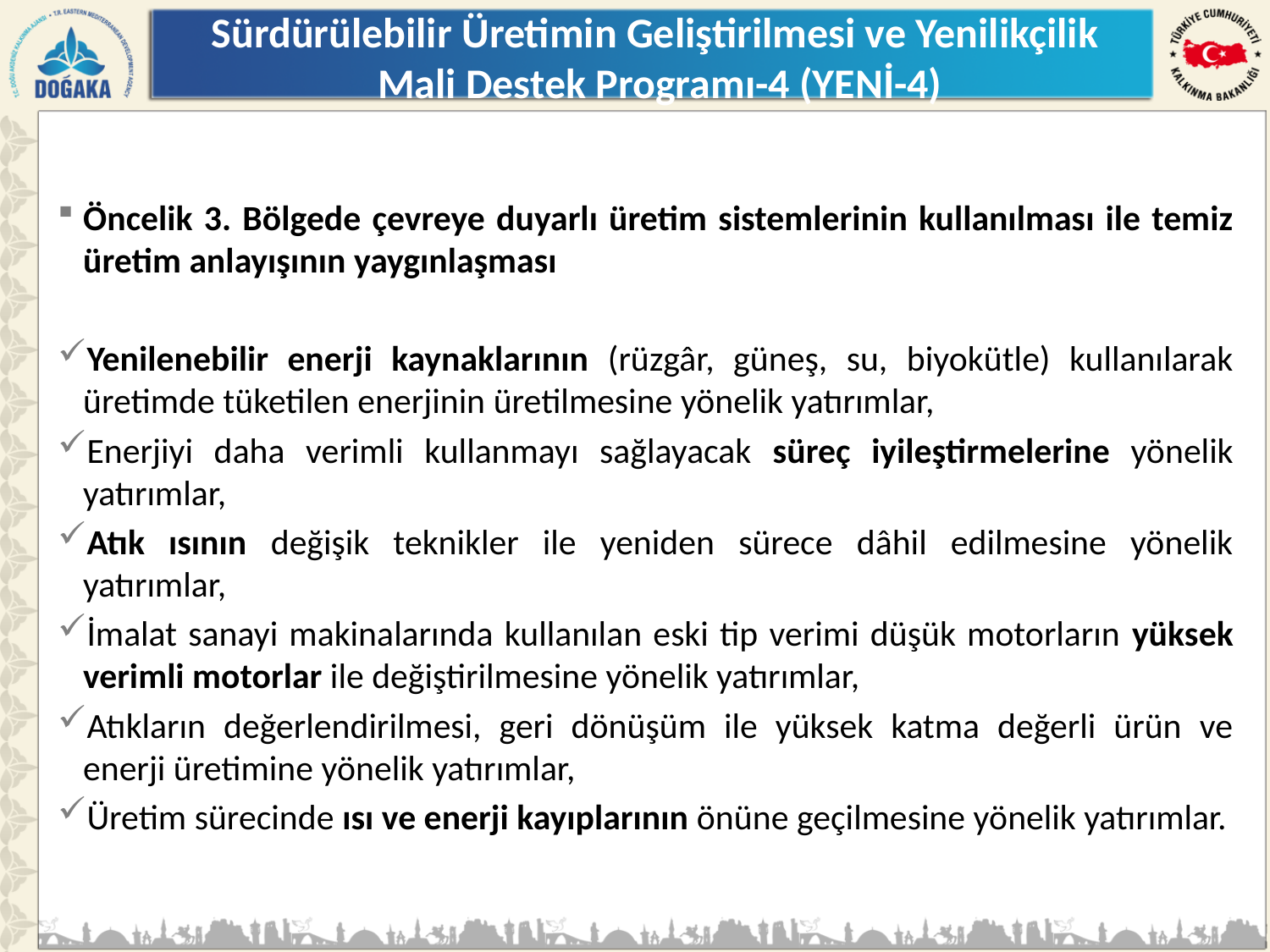

Sürdürülebilir Üretimin Geliştirilmesi ve Yenilikçilik
Mali Destek Programı-4 (YENİ-4)
Öncelik 3. Bölgede çevreye duyarlı üretim sistemlerinin kullanılması ile temiz üretim anlayışının yaygınlaşması

Yenilenebilir enerji kaynaklarının (rüzgâr, güneş, su, biyokütle) kullanılarak üretimde tüketilen enerjinin üretilmesine yönelik yatırımlar,
Enerjiyi daha verimli kullanmayı sağlayacak süreç iyileştirmelerine yönelik yatırımlar,
Atık ısının değişik teknikler ile yeniden sürece dâhil edilmesine yönelik yatırımlar,
İmalat sanayi makinalarında kullanılan eski tip verimi düşük motorların yüksek verimli motorlar ile değiştirilmesine yönelik yatırımlar,
Atıkların değerlendirilmesi, geri dönüşüm ile yüksek katma değerli ürün ve enerji üretimine yönelik yatırımlar,
Üretim sürecinde ısı ve enerji kayıplarının önüne geçilmesine yönelik yatırımlar.